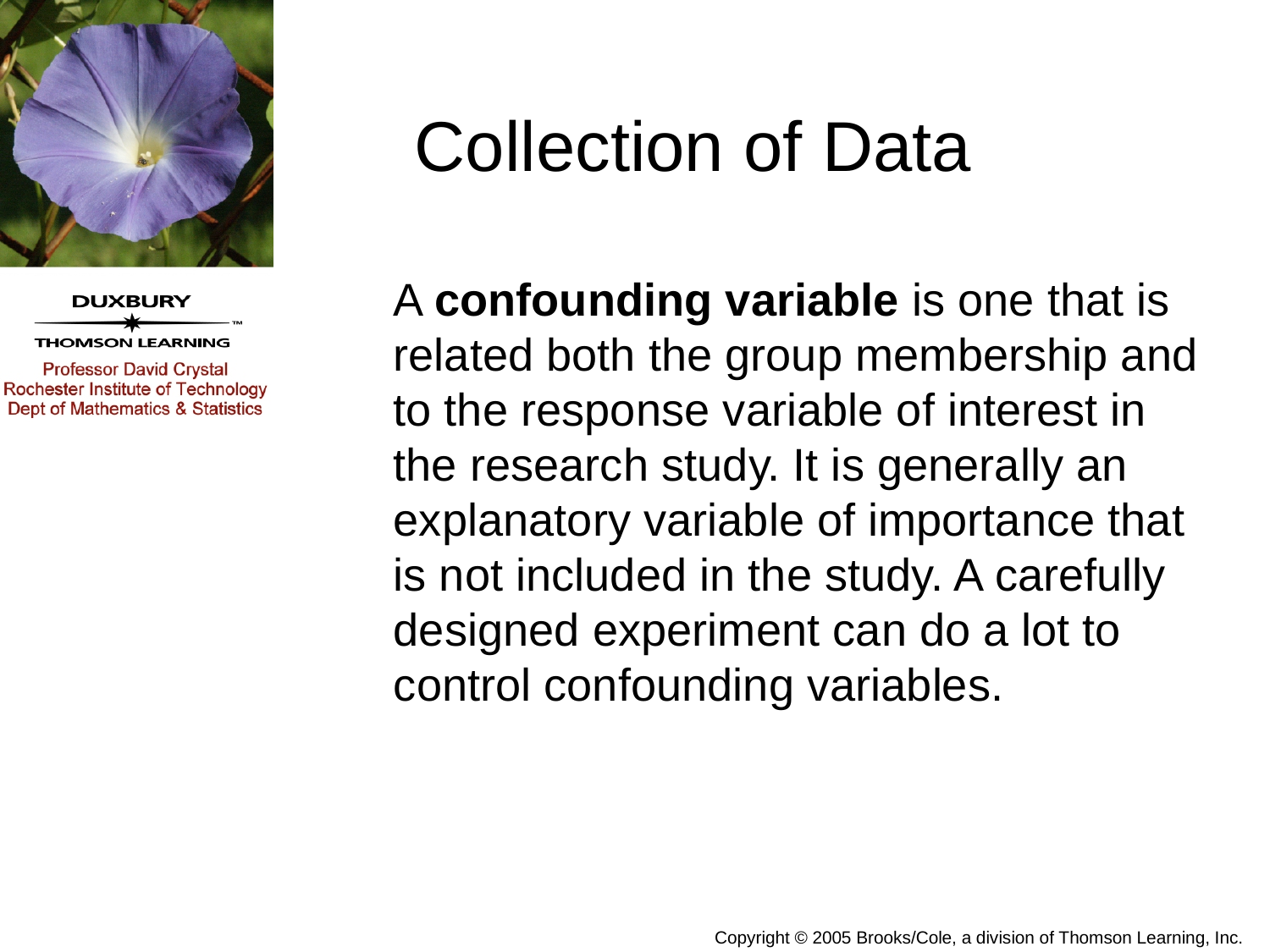

# Collection of Data
A confounding variable is one that is related both the group membership and to the response variable of interest in the research study. It is generally an explanatory variable of importance that is not included in the study. A carefully designed experiment can do a lot to control confounding variables.